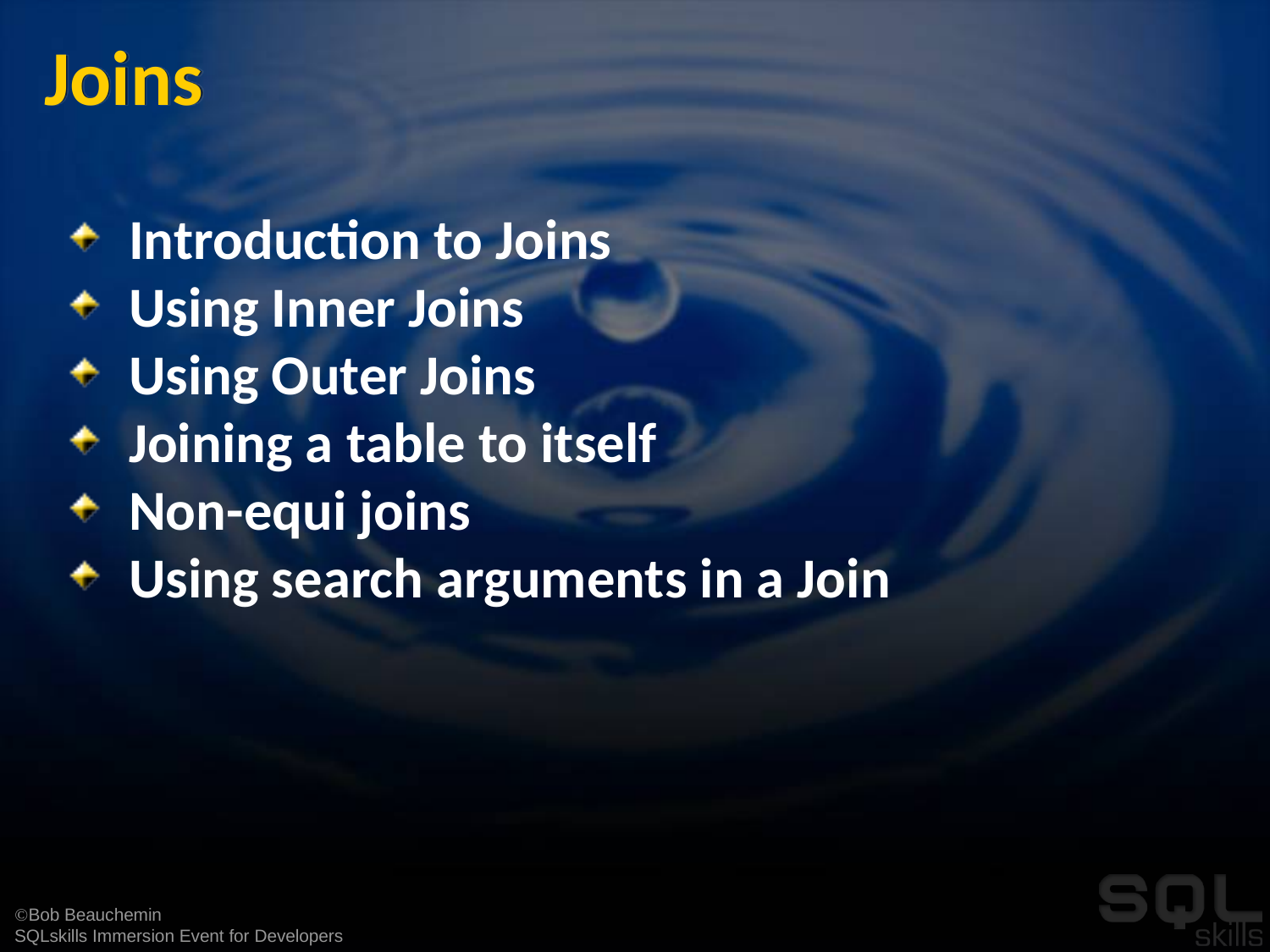

# Joins
Introduction to Joins
Using Inner Joins
Using Outer Joins
Joining a table to itself
Non-equi joins
Using search arguments in a Join